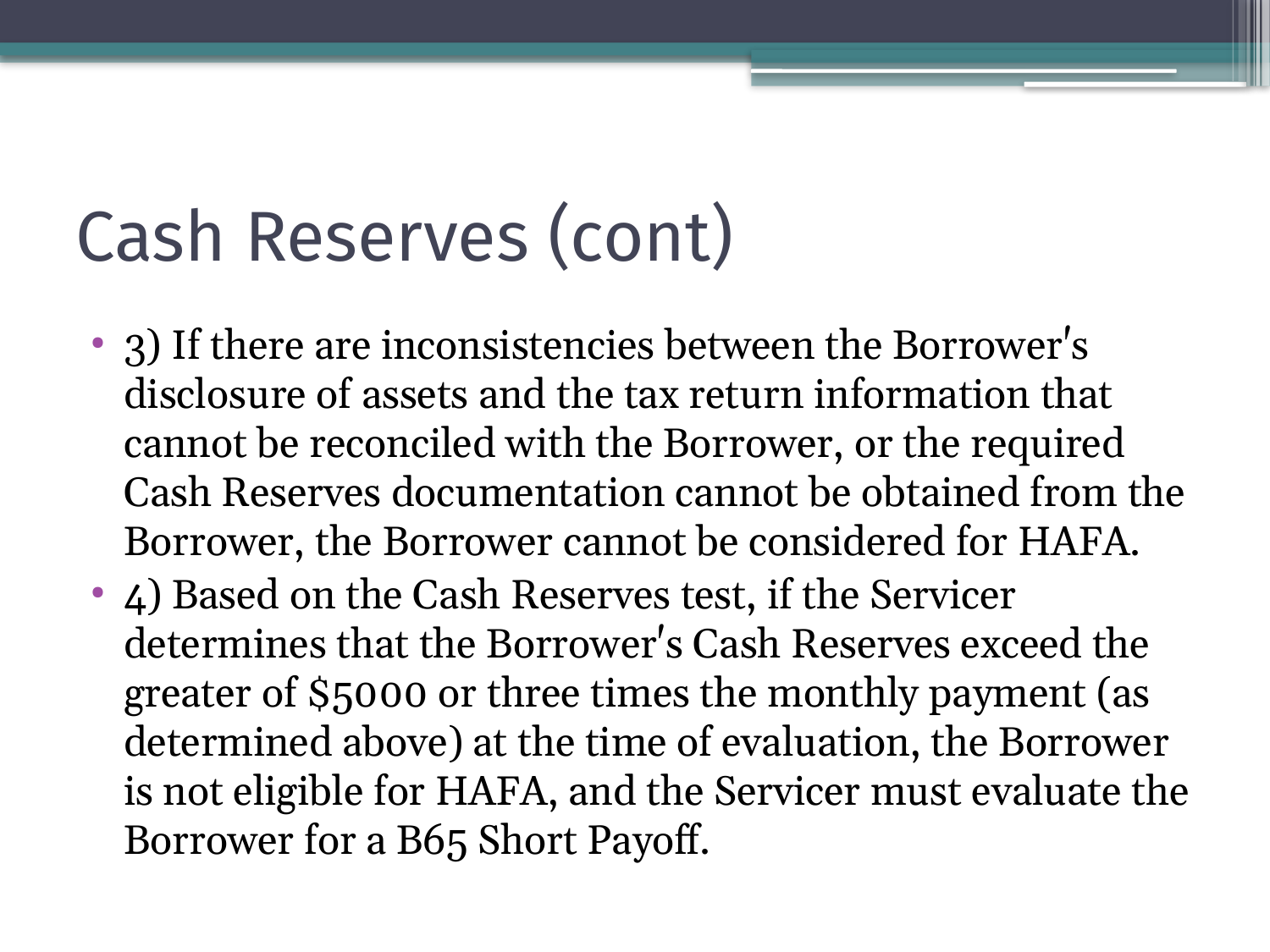

# Cash Reserves (cont)
3) If there are inconsistencies between the Borrower's disclosure of assets and the tax return information that cannot be reconciled with the Borrower, or the required Cash Reserves documentation cannot be obtained from the Borrower, the Borrower cannot be considered for HAFA.
4) Based on the Cash Reserves test, if the Servicer determines that the Borrower's Cash Reserves exceed the greater of $5000 or three times the monthly payment (as determined above) at the time of evaluation, the Borrower is not eligible for HAFA, and the Servicer must evaluate the Borrower for a B65 Short Payoff.